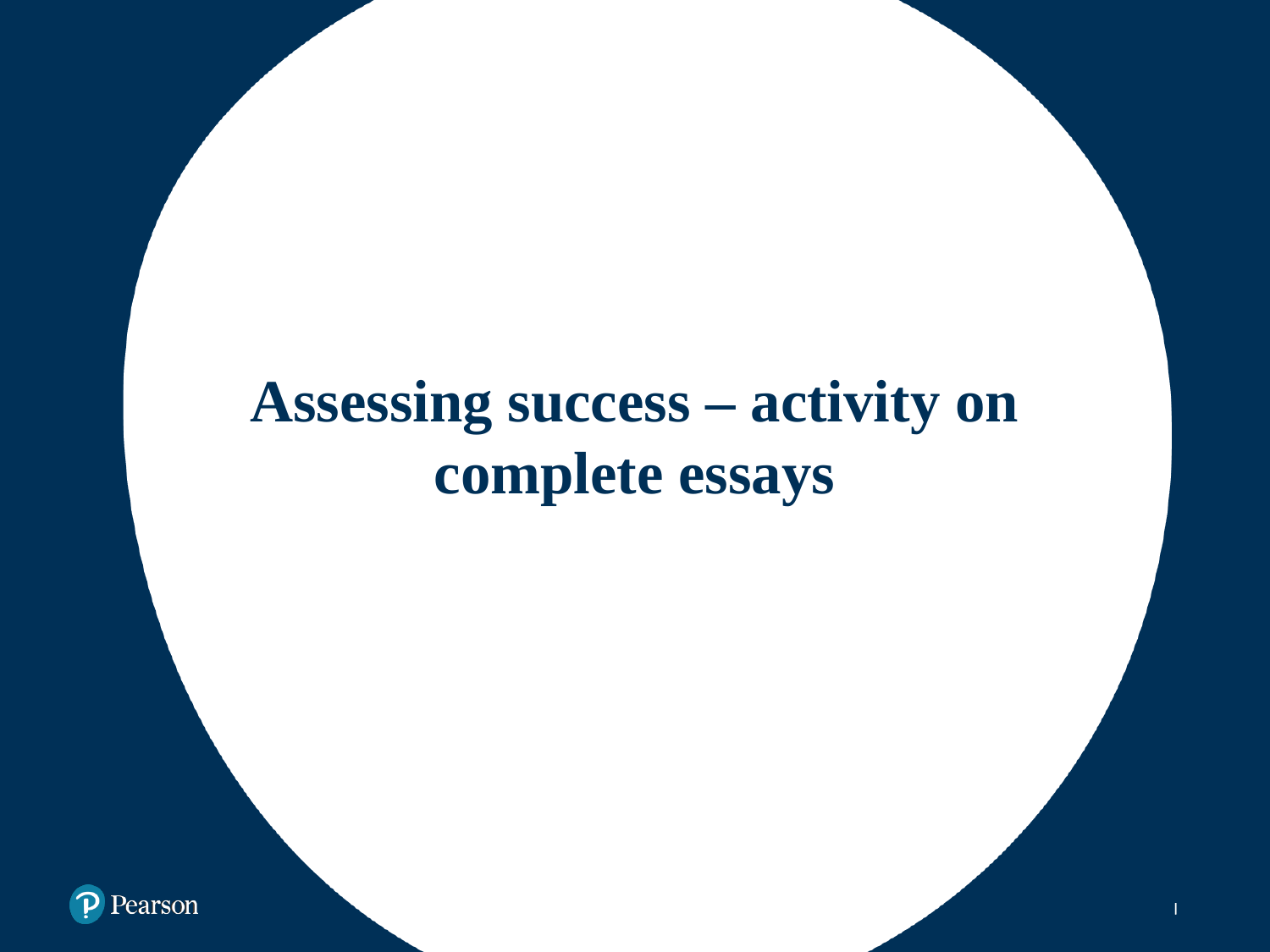

Assessing success – activity on complete essays